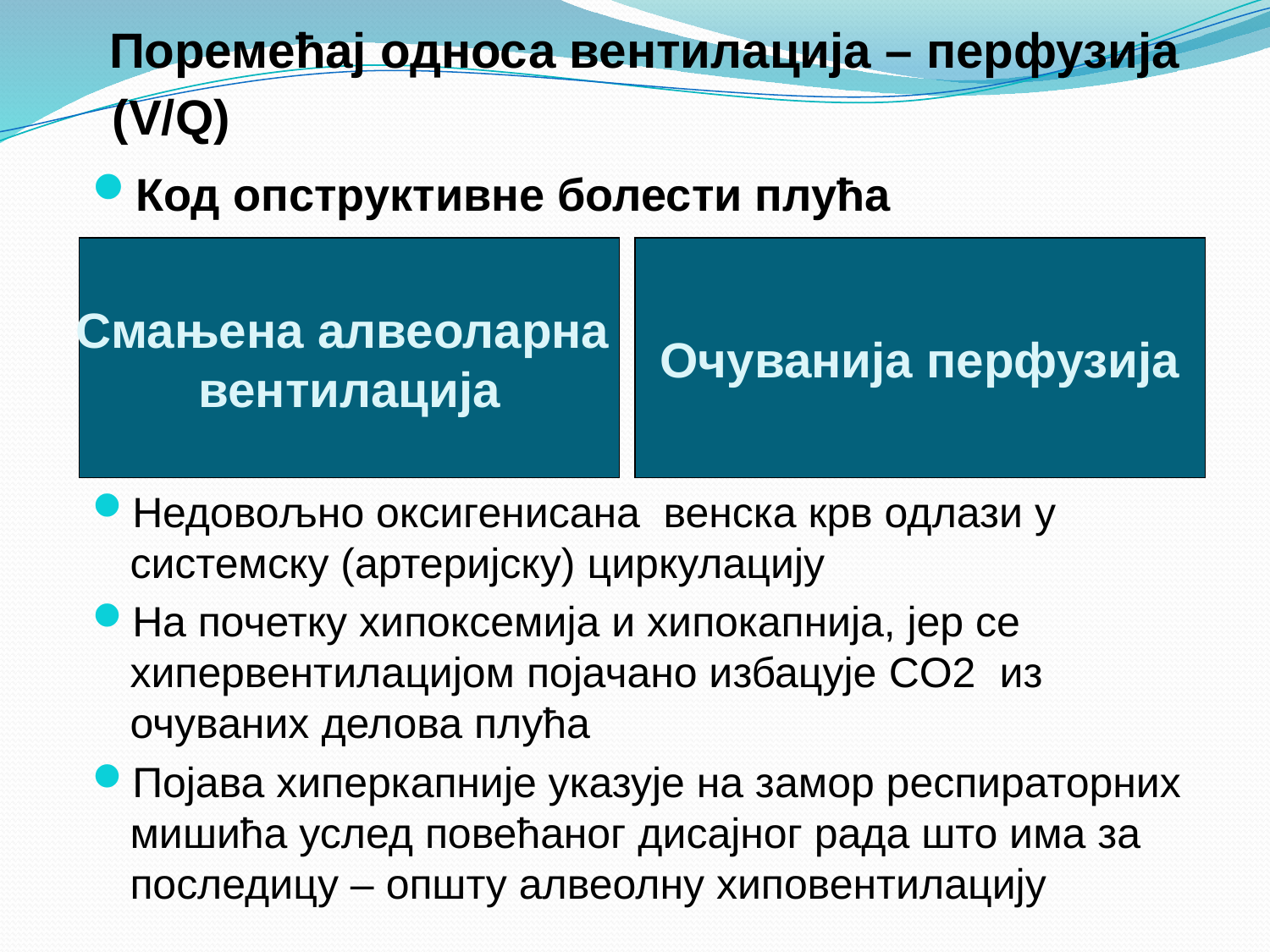

# Поремећај односа вентилација – перфузија (V/Q)
Код опструктивне болести плућа

Недовољно оксигенисана  венска крв одлази у системску (артеријску) циркулацију
На почетку хипоксемија и хипокапнија, јер се хипервентилацијом појачано избацује CO2  из очуваних делова плућа
Појава хиперкапније указује на замор респираторних мишића услед повећаног дисајног рада што има за последицу – општу алвеолну хиповентилацију
Смањена алвеоларна
вентилација
Очуванија перфузија